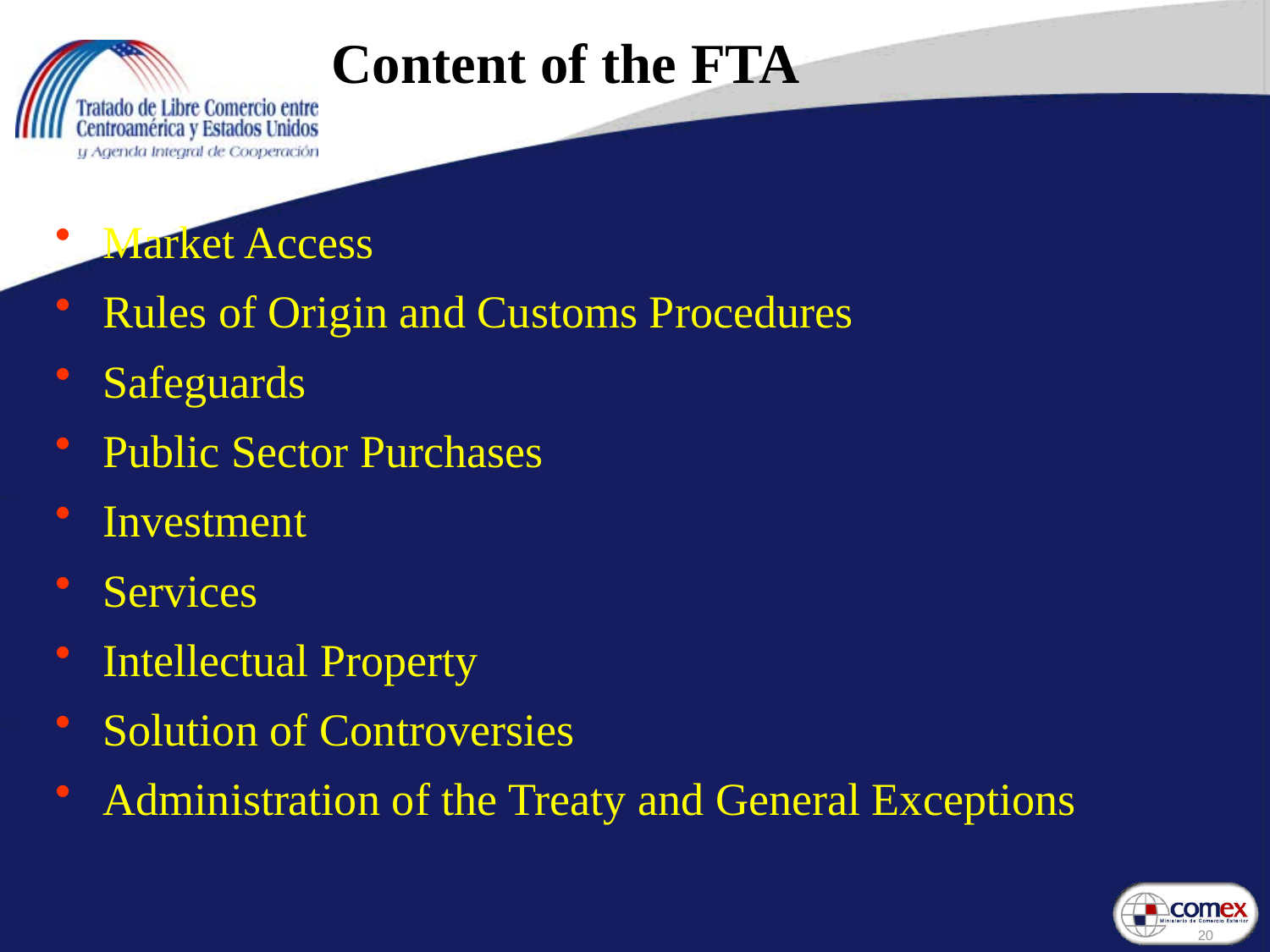

Content of the FTA

Market Access
Rules of Origin and Customs Procedures
Safeguards
Public Sector Purchases
Investment
Services
Intellectual Property
Solution of Controversies
Administration of the Treaty and General Exceptions